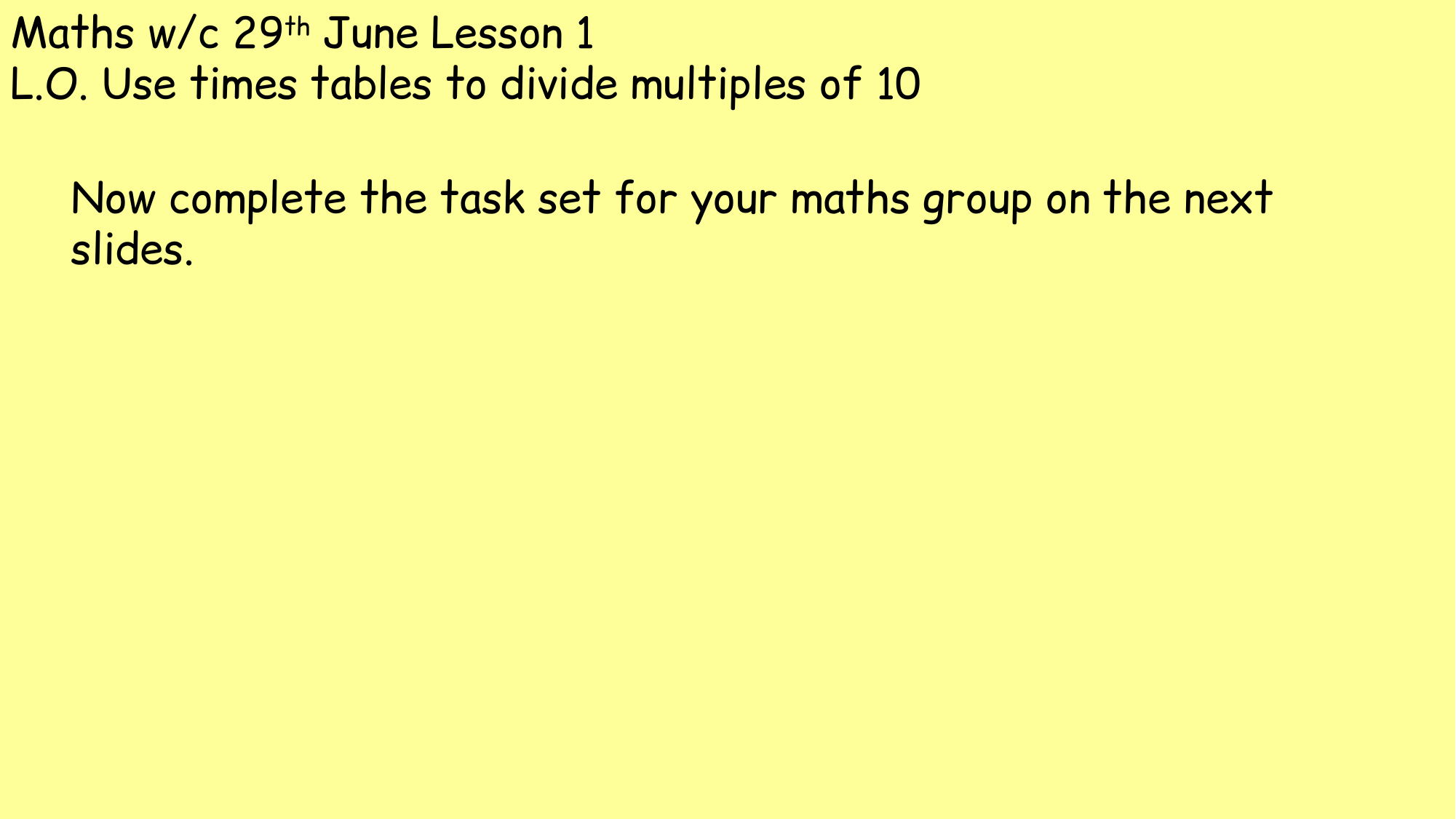

Maths w/c 29th June Lesson 1
L.O. Use times tables to divide multiples of 10
Now complete the task set for your maths group on the next slides.